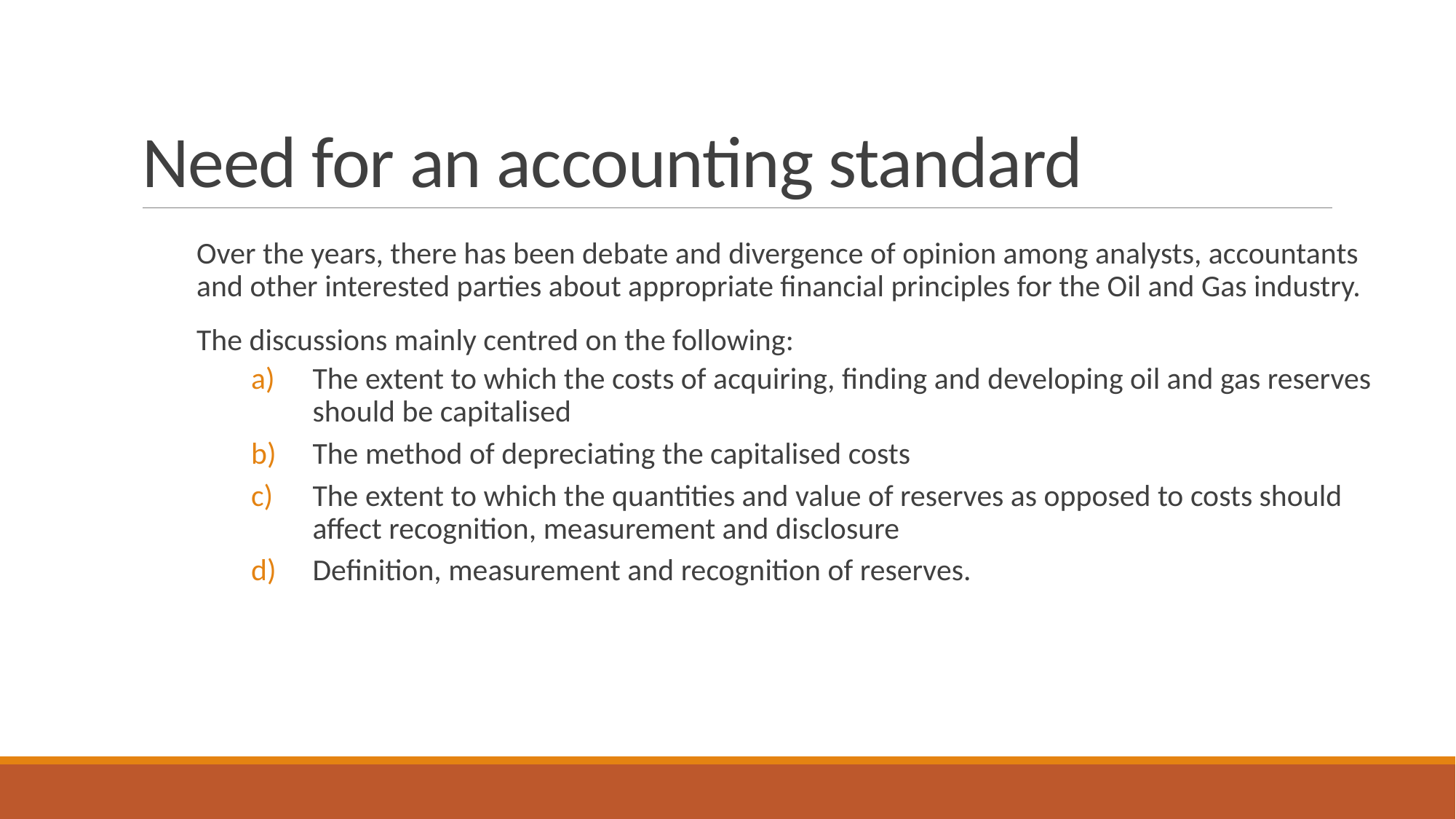

# Need for an accounting standard
Over the years, there has been debate and divergence of opinion among analysts, accountants and other interested parties about appropriate financial principles for the Oil and Gas industry.
The discussions mainly centred on the following:
The extent to which the costs of acquiring, finding and developing oil and gas reserves should be capitalised
The method of depreciating the capitalised costs
The extent to which the quantities and value of reserves as opposed to costs should affect recognition, measurement and disclosure
Definition, measurement and recognition of reserves.